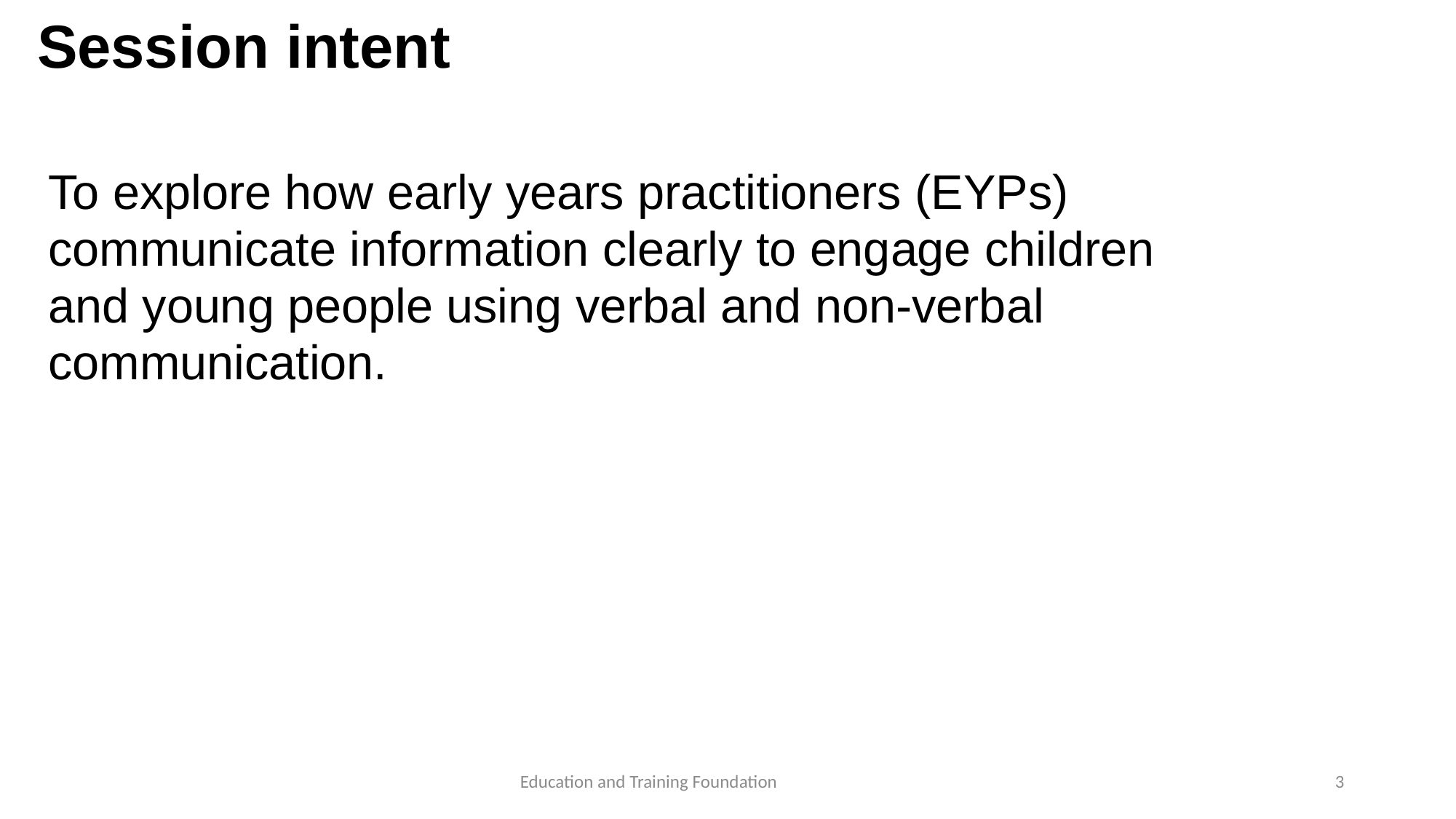

# Session intent
To explore how early years practitioners (EYPs) communicate information clearly to engage children and young people using verbal and non-verbal communication.

3
Education and Training Foundation